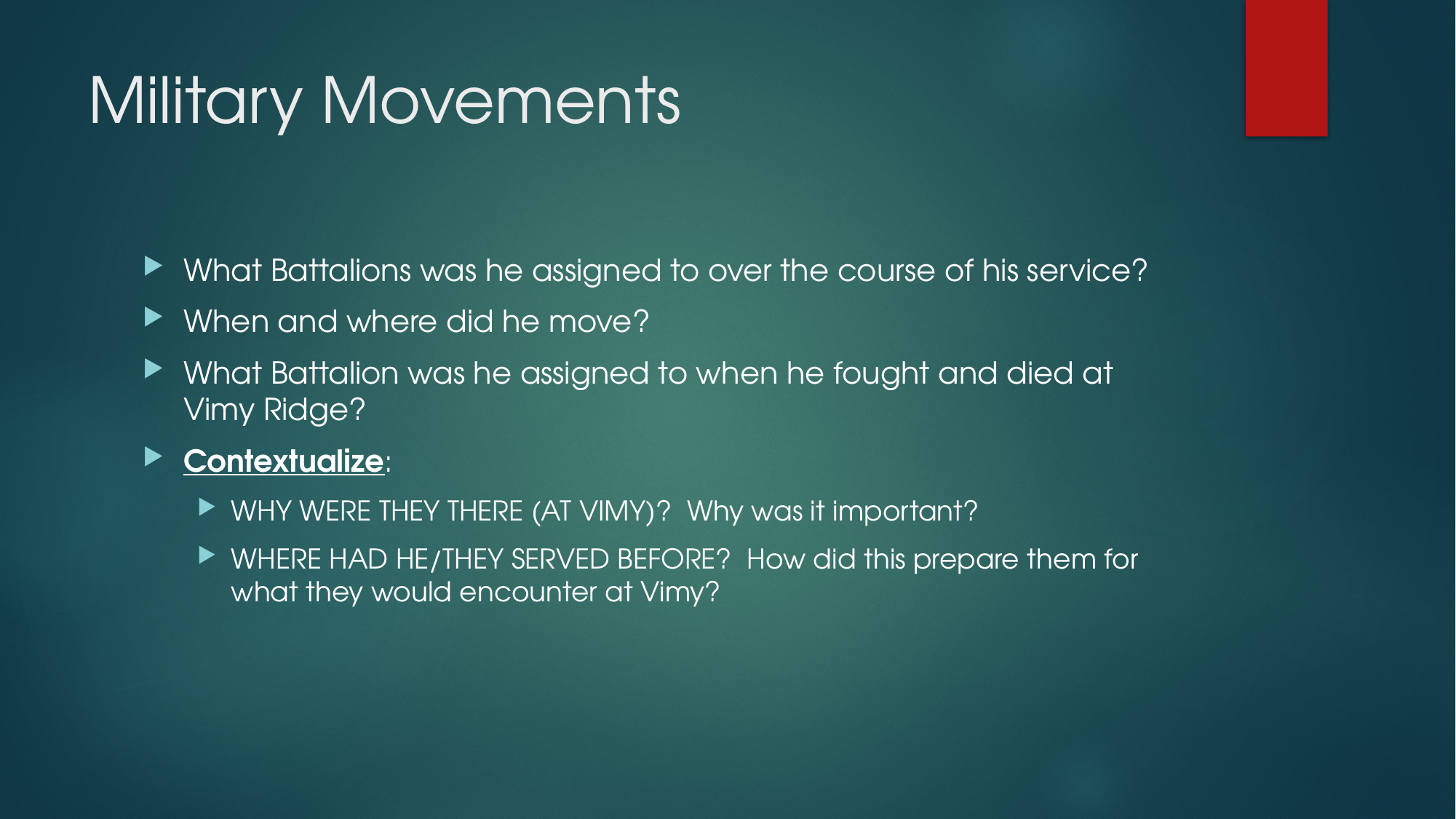

# Military Movements
What Battalions was he assigned to over the course of his service?
When and where did he move?
What Battalion was he assigned to when he fought and died at Vimy Ridge?
Contextualize:
WHY WERE THEY THERE (AT VIMY)?  Why was it important?
WHERE HAD HE/THEY SERVED BEFORE?  How did this prepare them for what they would encounter at Vimy?